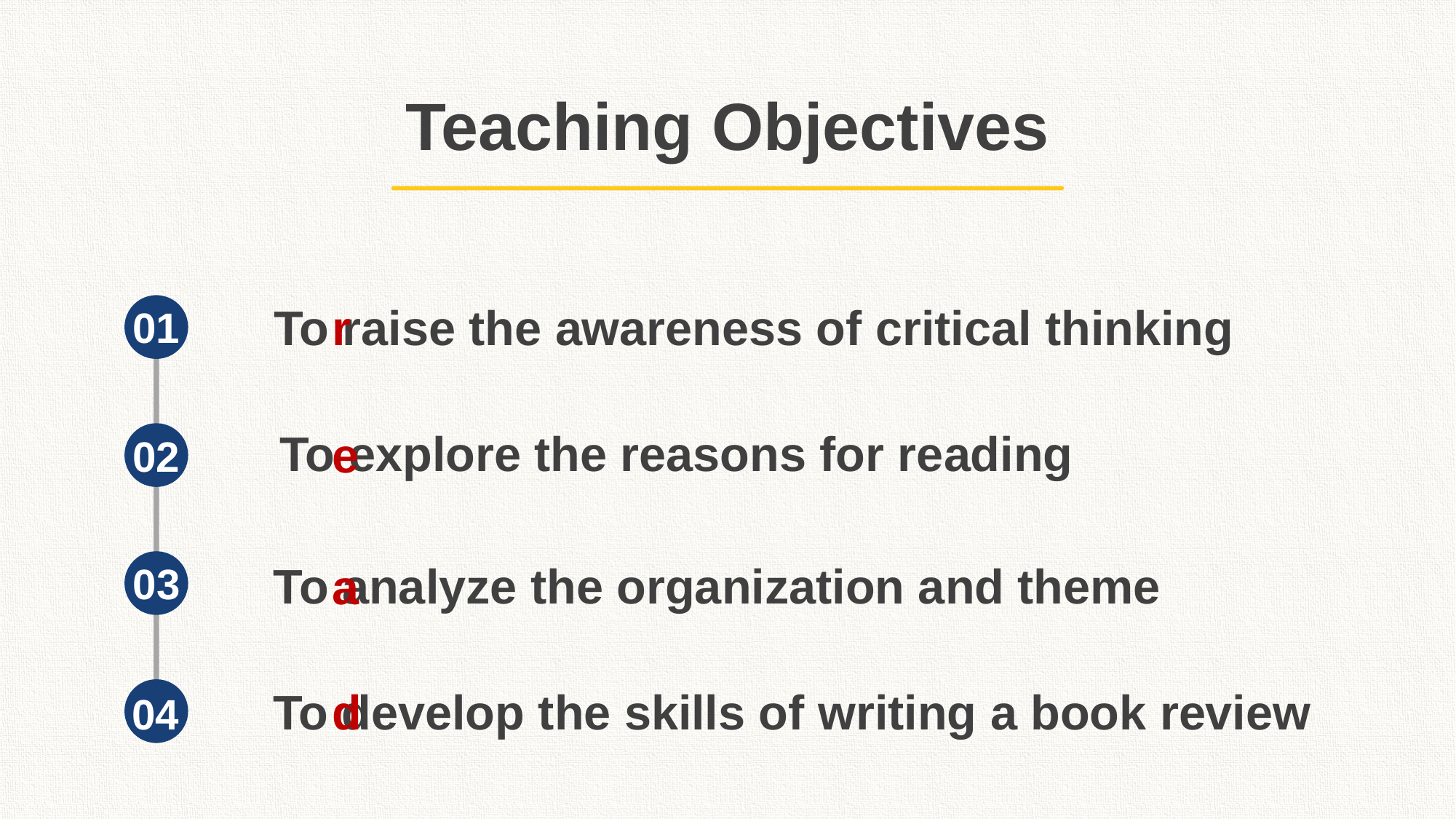

Teaching Objectives

To raise the awareness of critical thinking
r
01
To explore the reasons for reading
e
02

To analyze the organization and theme
a
03
d
To develop the skills of writing a book review
04